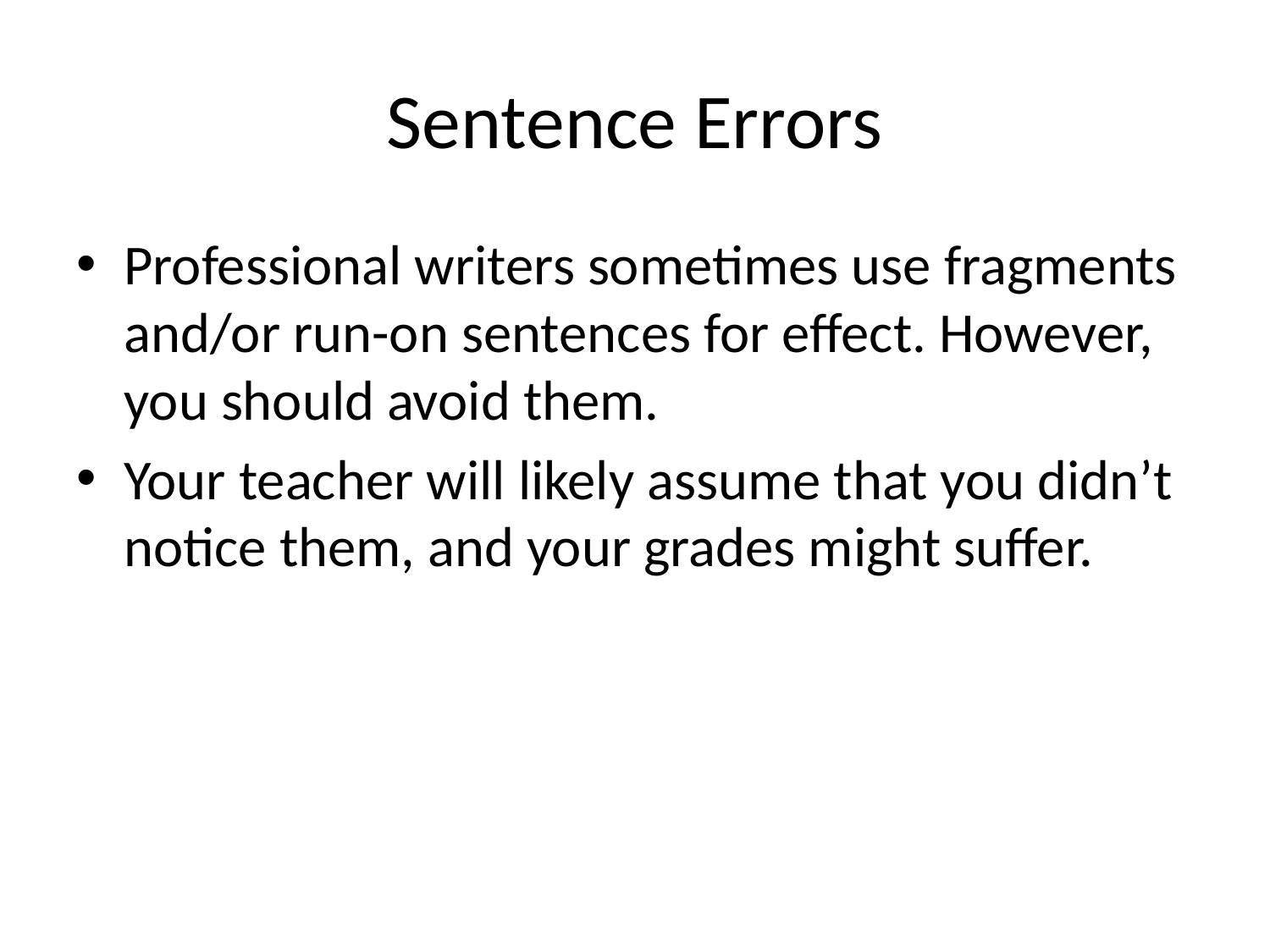

# Sentence Errors
Professional writers sometimes use fragments and/or run-on sentences for effect. However, you should avoid them.
Your teacher will likely assume that you didn’t notice them, and your grades might suffer.